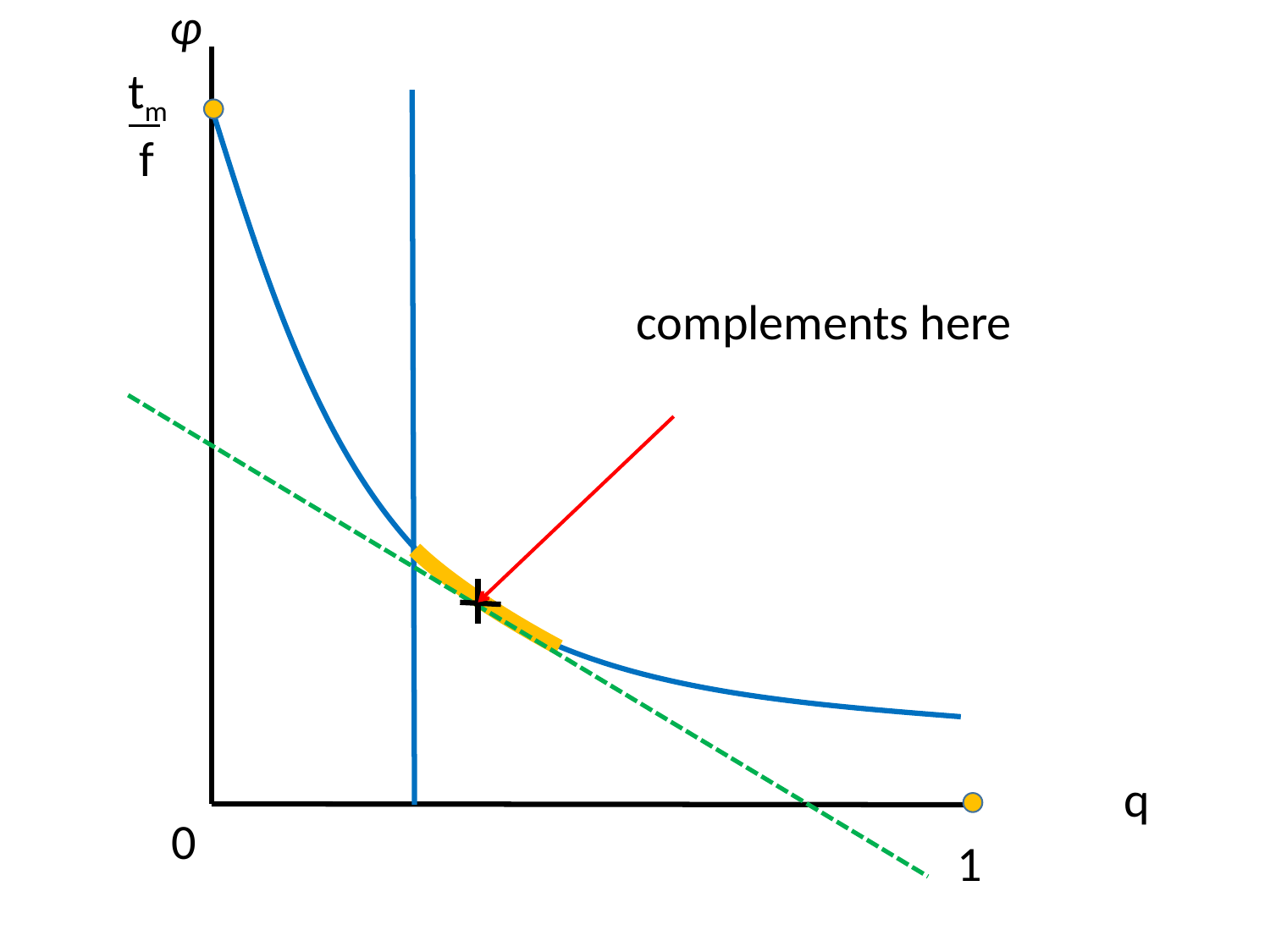

φ
tm
 f

complements here

q

0
1